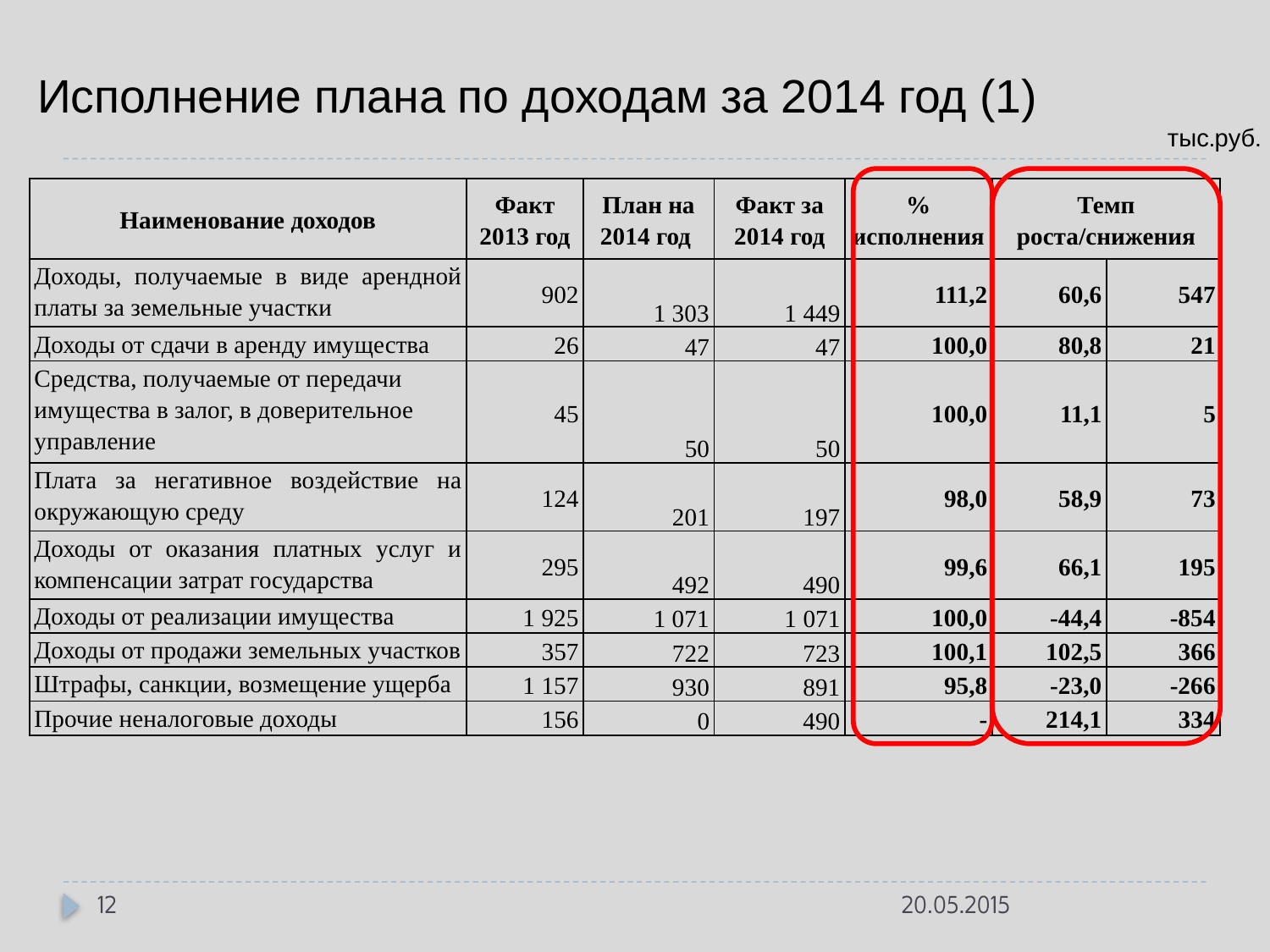

# Исполнение плана по доходам за 2014 год (1)
тыс.руб.

| Наименование доходов | Факт 2013 год | План на 2014 год | Факт за 2014 год | % исполнения | Темп роста/снижения |  |
| --- | --- | --- | --- | --- | --- | --- |
| Доходы, получаемые в виде арендной платы за земельные участки | 902 | 1 303 | 1 449 | 111,2 | 60,6 | 547 |
| Доходы от сдачи в аренду имущества | 26 | 47 | 47 | 100,0 | 80,8 | 21 |
| Средства, получаемые от передачи имущества в залог, в доверительное управление | 45 | 50 | 50 | 100,0 | 11,1 | 5 |
| Плата за негативное воздействие на окружающую среду | 124 | 201 | 197 | 98,0 | 58,9 | 73 |
| Доходы от оказания платных услуг и компенсации затрат государства | 295 | 492 | 490 | 99,6 | 66,1 | 195 |
| Доходы от реализации имущества | 1 925 | 1 071 | 1 071 | 100,0 | -44,4 | -854 |
| Доходы от продажи земельных участков | 357 | 722 | 723 | 100,1 | 102,5 | 366 |
| Штрафы, санкции, возмещение ущерба | 1 157 | 930 | 891 | 95,8 | -23,0 | -266 |
| Прочие неналоговые доходы | 156 | 0 | 490 | - | 214,1 | 334 |
12
20.05.2015